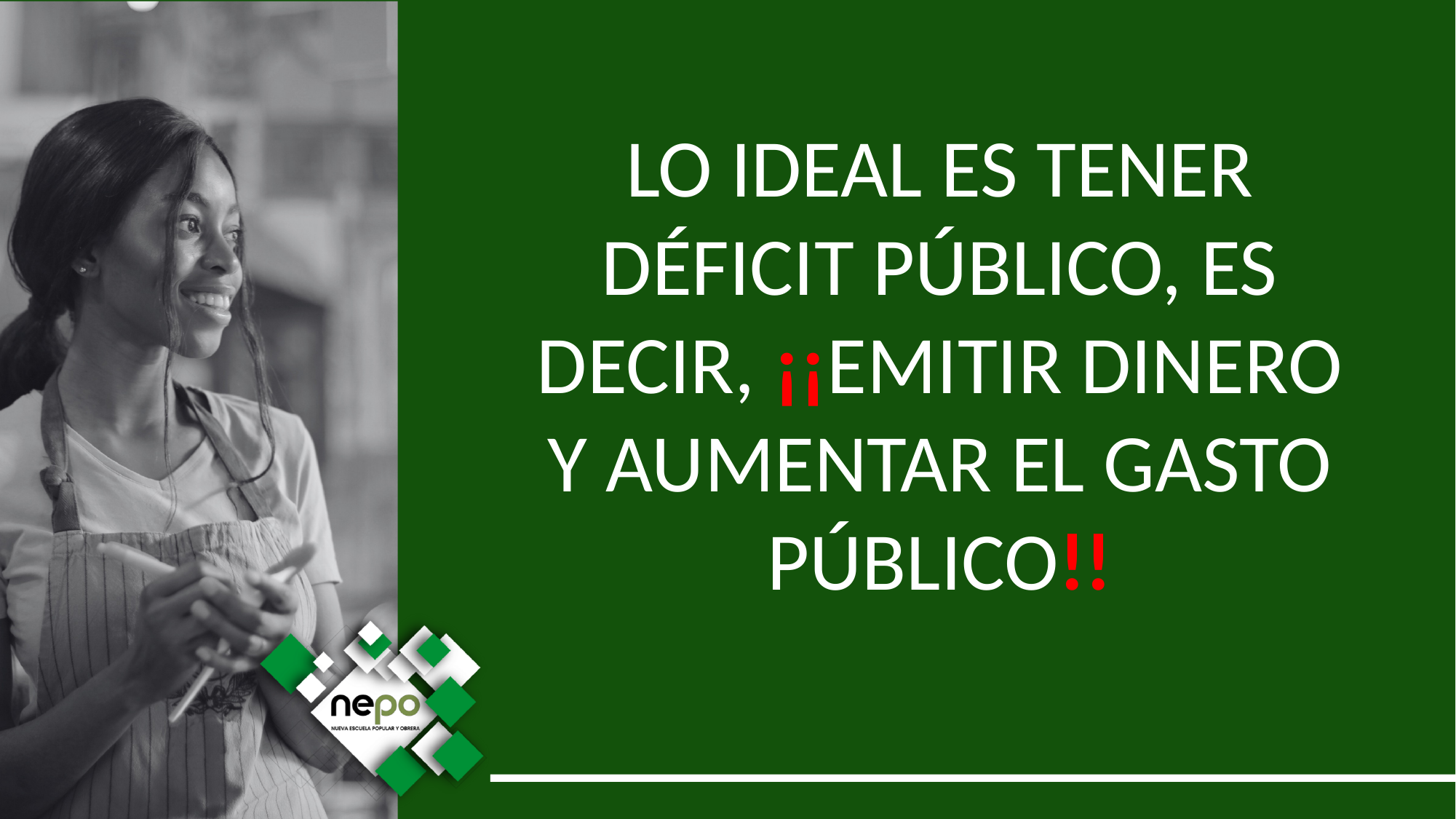

LO IDEAL ES TENER DÉFICIT PÚBLICO, ES DECIR, ¡¡EMITIR DINERO Y AUMENTAR EL GASTO PÚBLICO!!